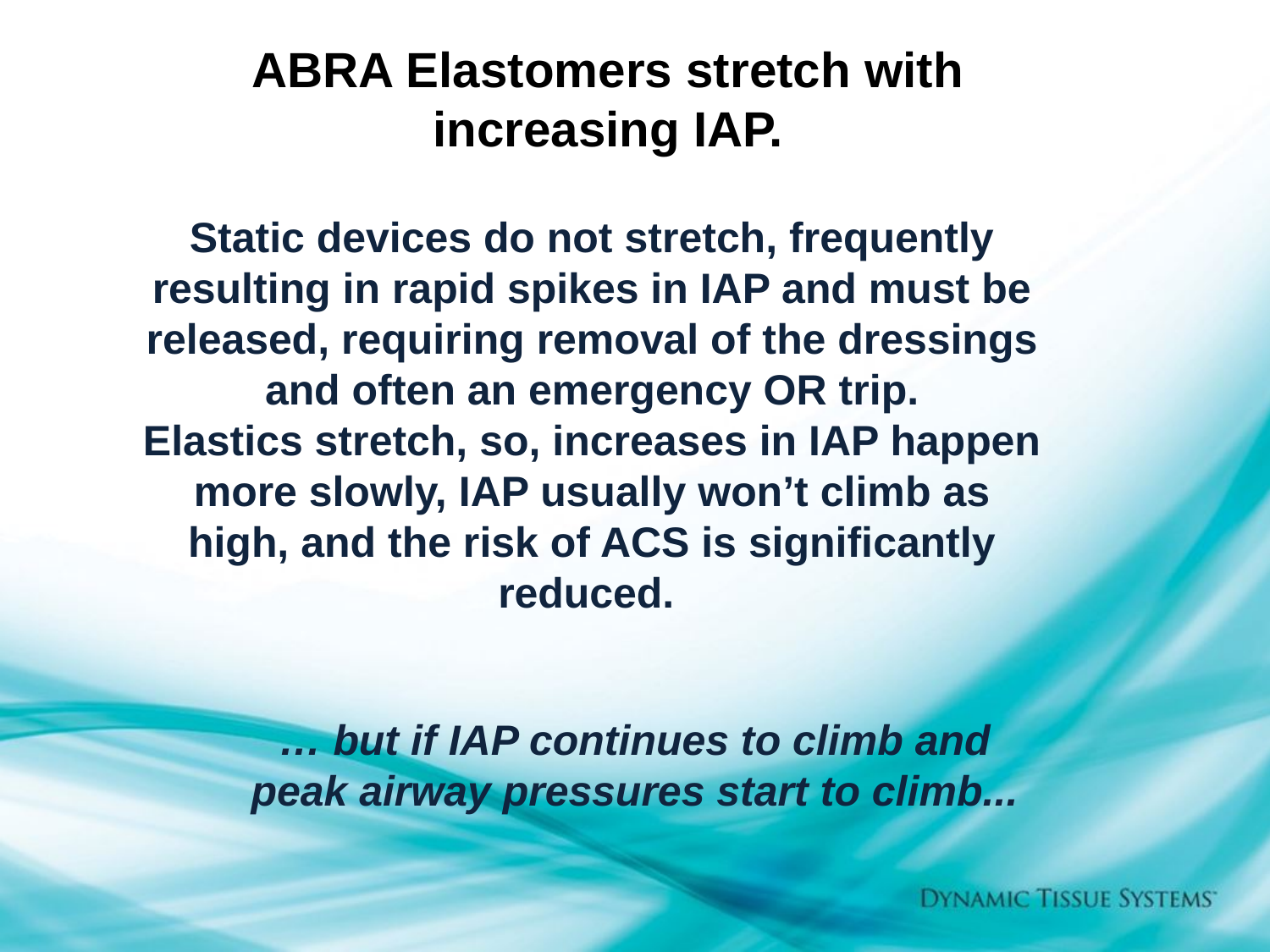

ABRA Elastomers stretch with increasing IAP.
Static devices do not stretch, frequently resulting in rapid spikes in IAP and must be released, requiring removal of the dressings and often an emergency OR trip.
Elastics stretch, so, increases in IAP happen more slowly, IAP usually won’t climb as high, and the risk of ACS is significantly reduced.
… but if IAP continues to climb and peak airway pressures start to climb...